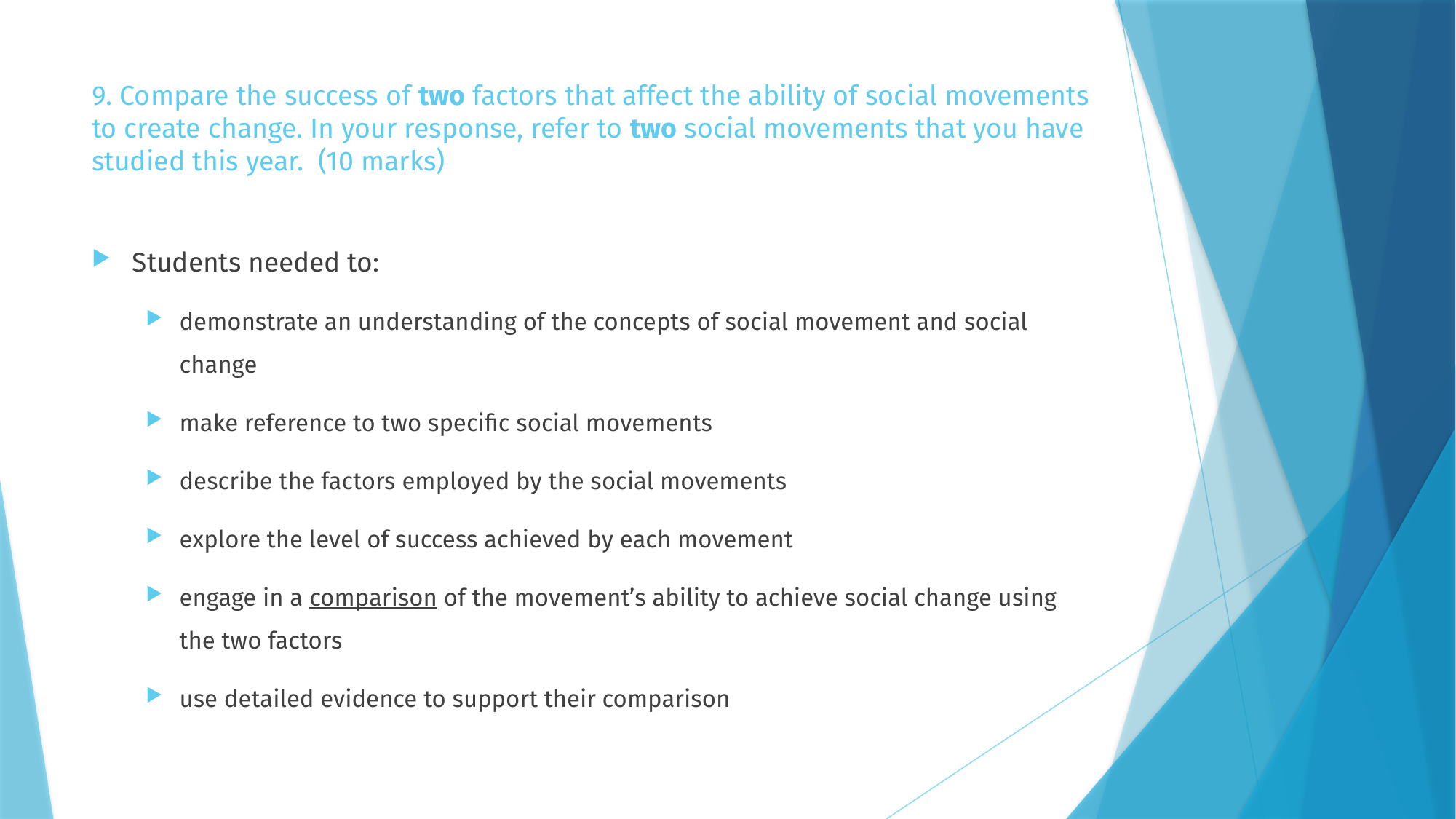

# 9. Compare the success of two factors that affect the ability of social movements to create change. In your response, refer to two social movements that you have studied this year.  (10 marks)
Students needed to:
demonstrate an understanding of the concepts of social movement and social change
make reference to two specific social movements
describe the factors employed by the social movements
explore the level of success achieved by each movement
engage in a comparison of the movement’s ability to achieve social change using the two factors
use detailed evidence to support their comparison